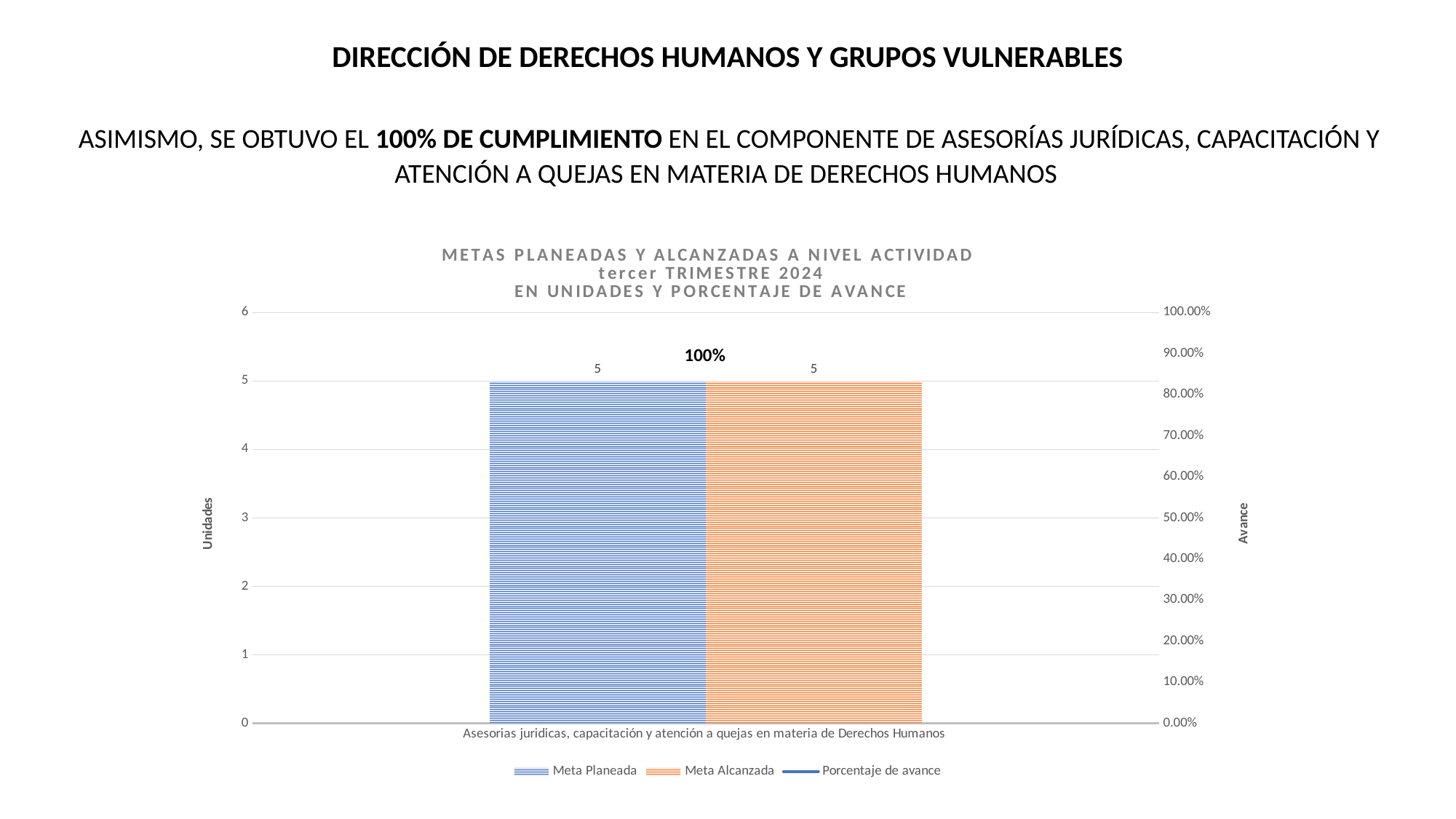

DIRECCIÓN DE DERECHOS HUMANOS Y GRUPOS VULNERABLES
ASIMISMO, SE OBTUVO EL 100% DE CUMPLIMIENTO EN EL COMPONENTE DE ASESORÍAS JURÍDICAS, CAPACITACIÓN Y ATENCIÓN A QUEJAS EN MATERIA DE DERECHOS HUMANOS

### Chart: METAS PLANEADAS Y ALCANZADAS A NIVEL ACTIVIDAD
tercer TRIMESTRE 2024
EN UNIDADES Y PORCENTAJE DE AVANCE

| Category | Meta Planeada | Meta Alcanzada |  |
|---|---|---|---|
| Asesorias juridicas, capacitación y atención a quejas en materia de Derechos Humanos  | 5.0 | 5.0 | 1.0 |
100%